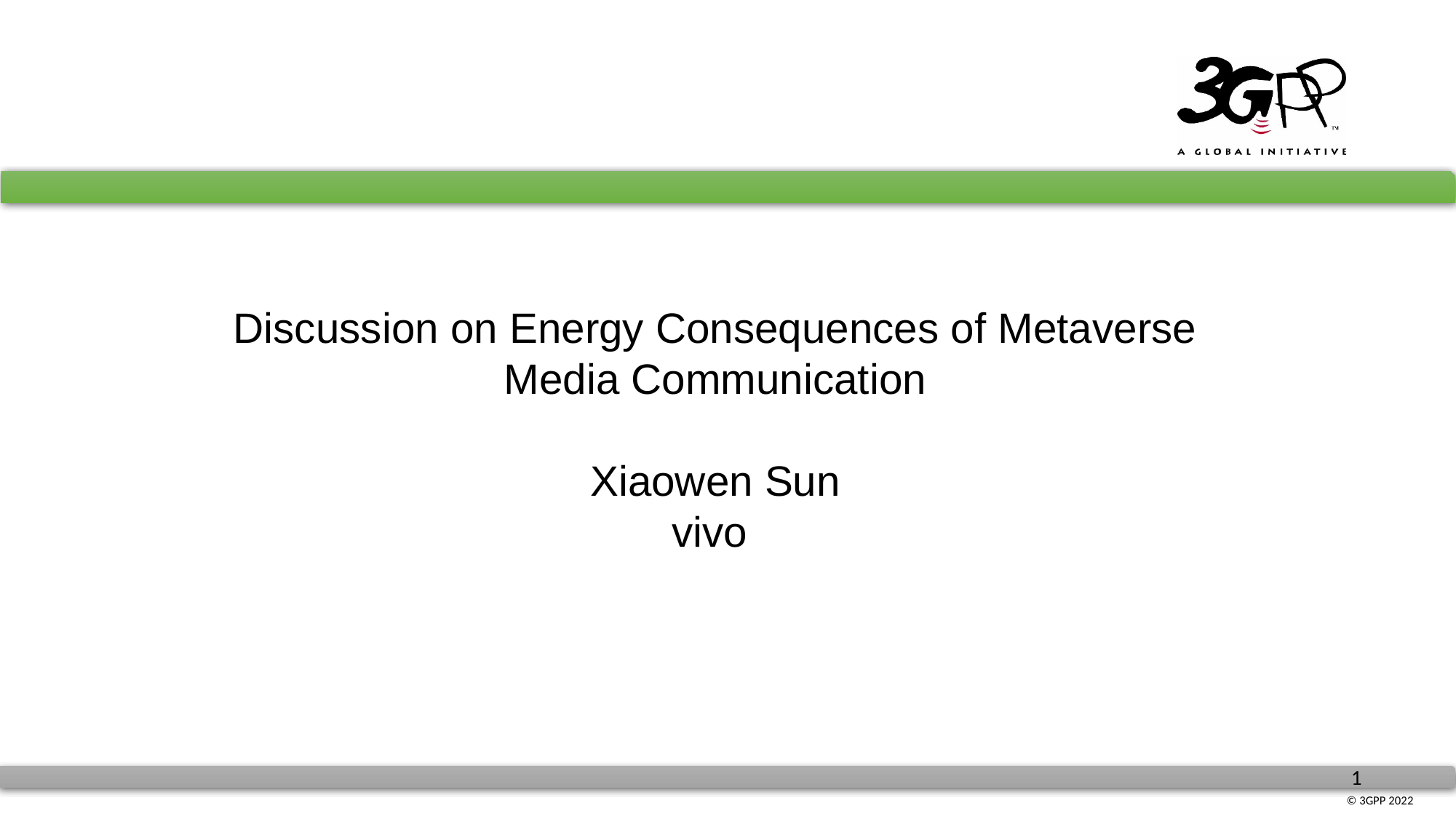

Discussion on Energy Consequences of Metaverse Media Communication

Xiaowen Sun
vivo